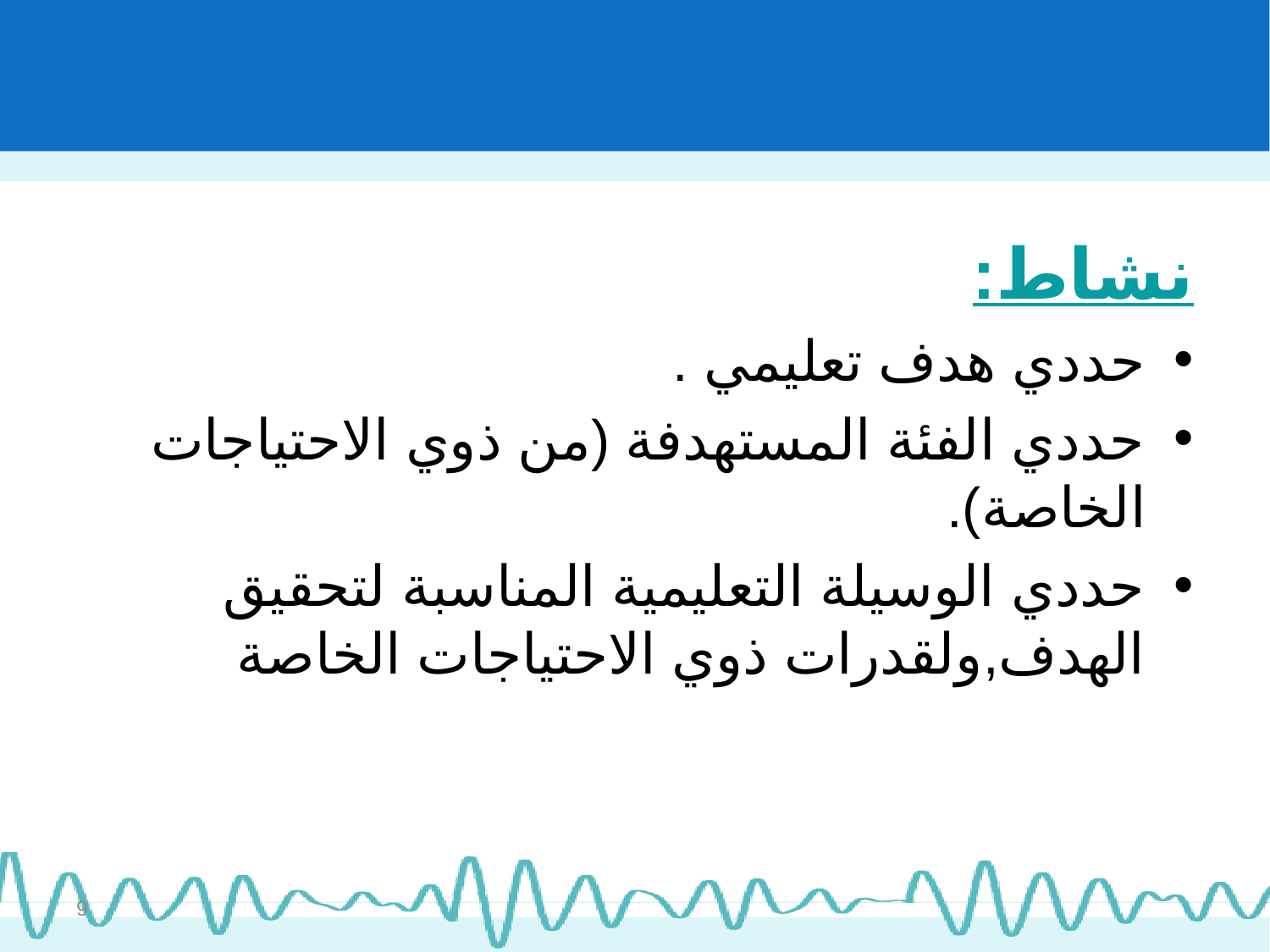

#
نشاط:
حددي هدف تعليمي .
حددي الفئة المستهدفة (من ذوي الاحتياجات الخاصة).
حددي الوسيلة التعليمية المناسبة لتحقيق الهدف,ولقدرات ذوي الاحتياجات الخاصة
9